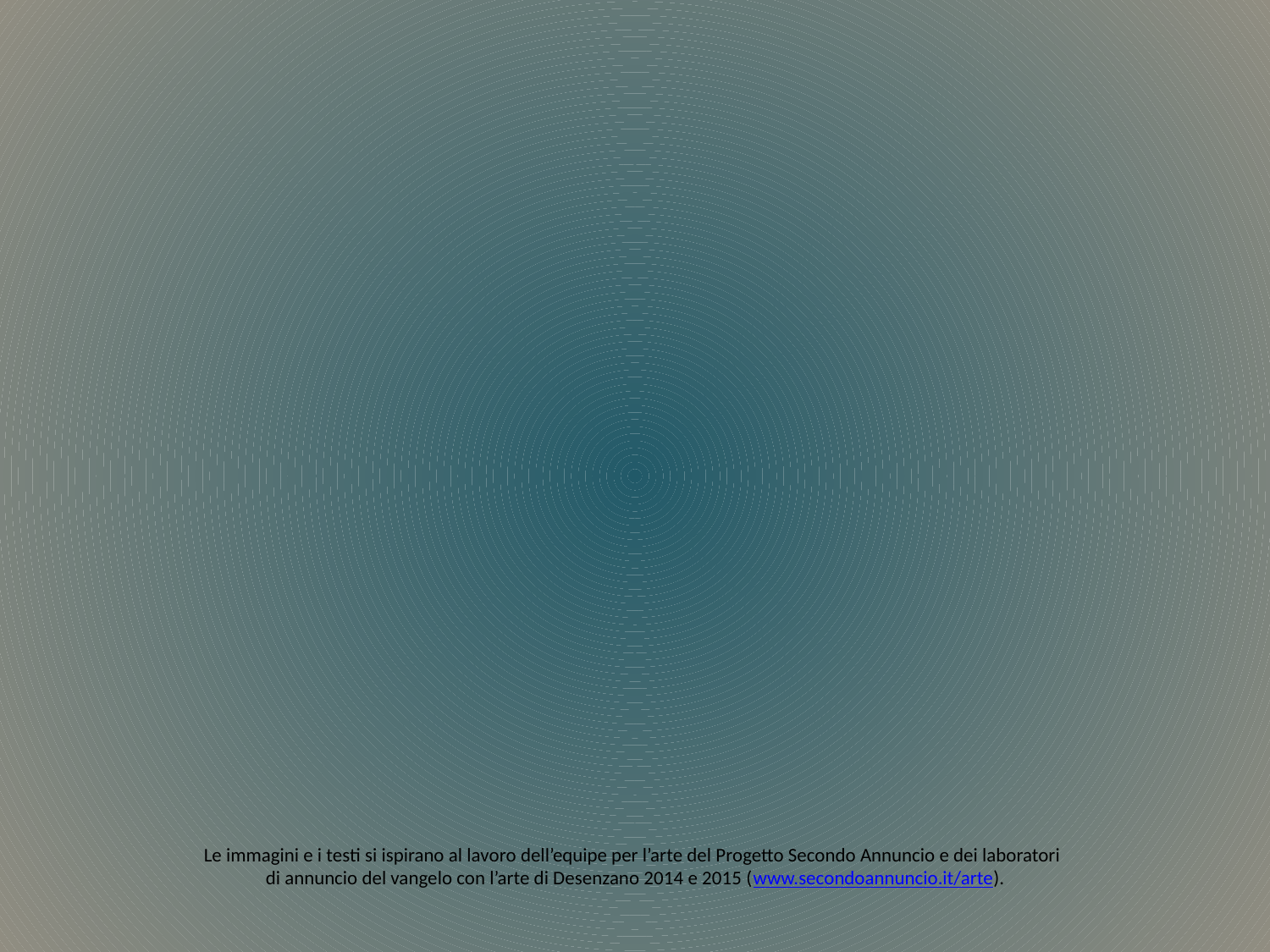

Le immagini e i testi si ispirano al lavoro dell’equipe per l’arte del Progetto Secondo Annuncio e dei laboratori
di annuncio del vangelo con l’arte di Desenzano 2014 e 2015 (www.secondoannuncio.it/arte).